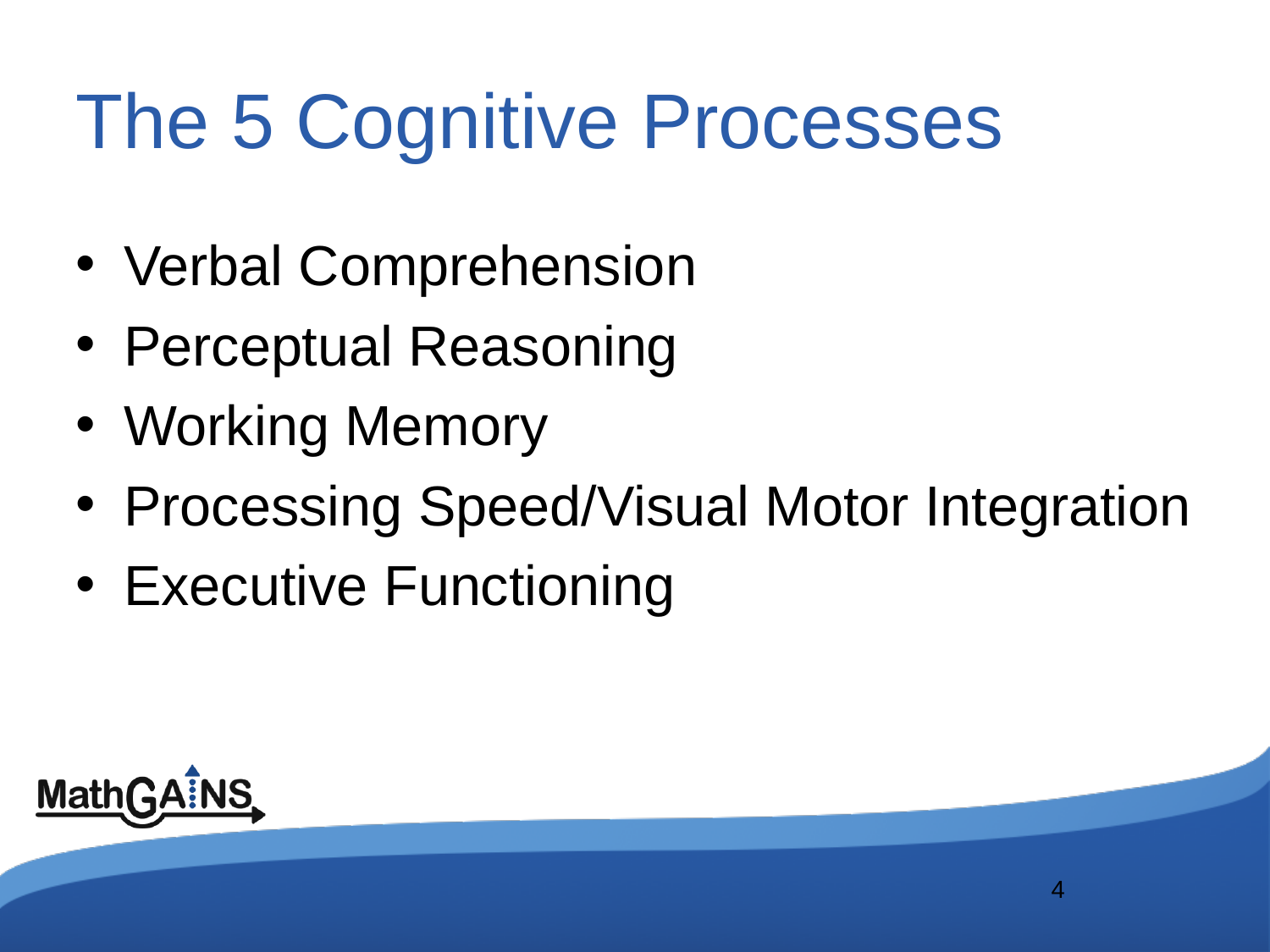

# The 5 Cognitive Processes
Verbal Comprehension
Perceptual Reasoning
Working Memory
Processing Speed/Visual Motor Integration
Executive Functioning

4